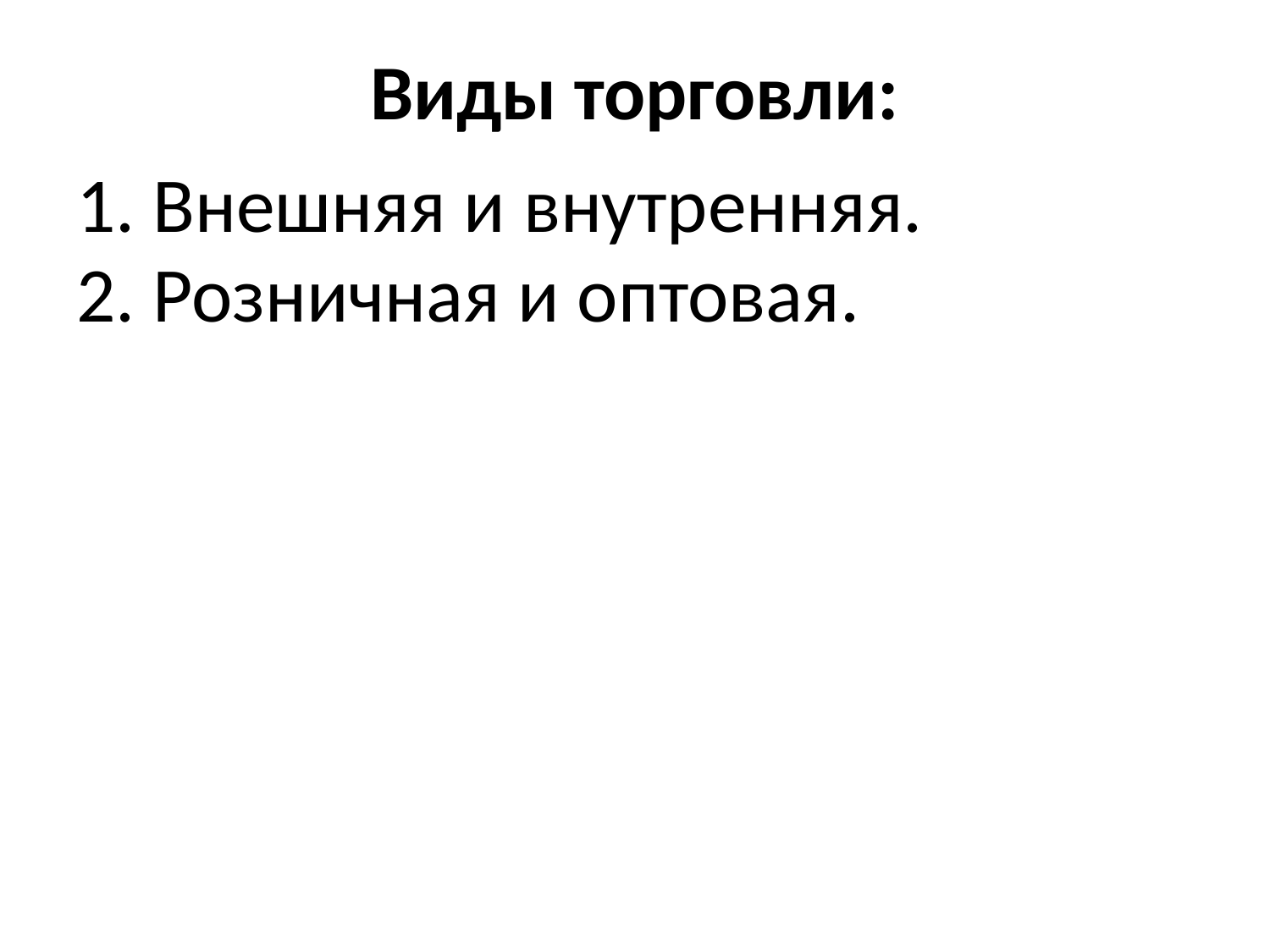

# Виды торговли:
1. Внешняя и внутренняя.
2. Розничная и оптовая.